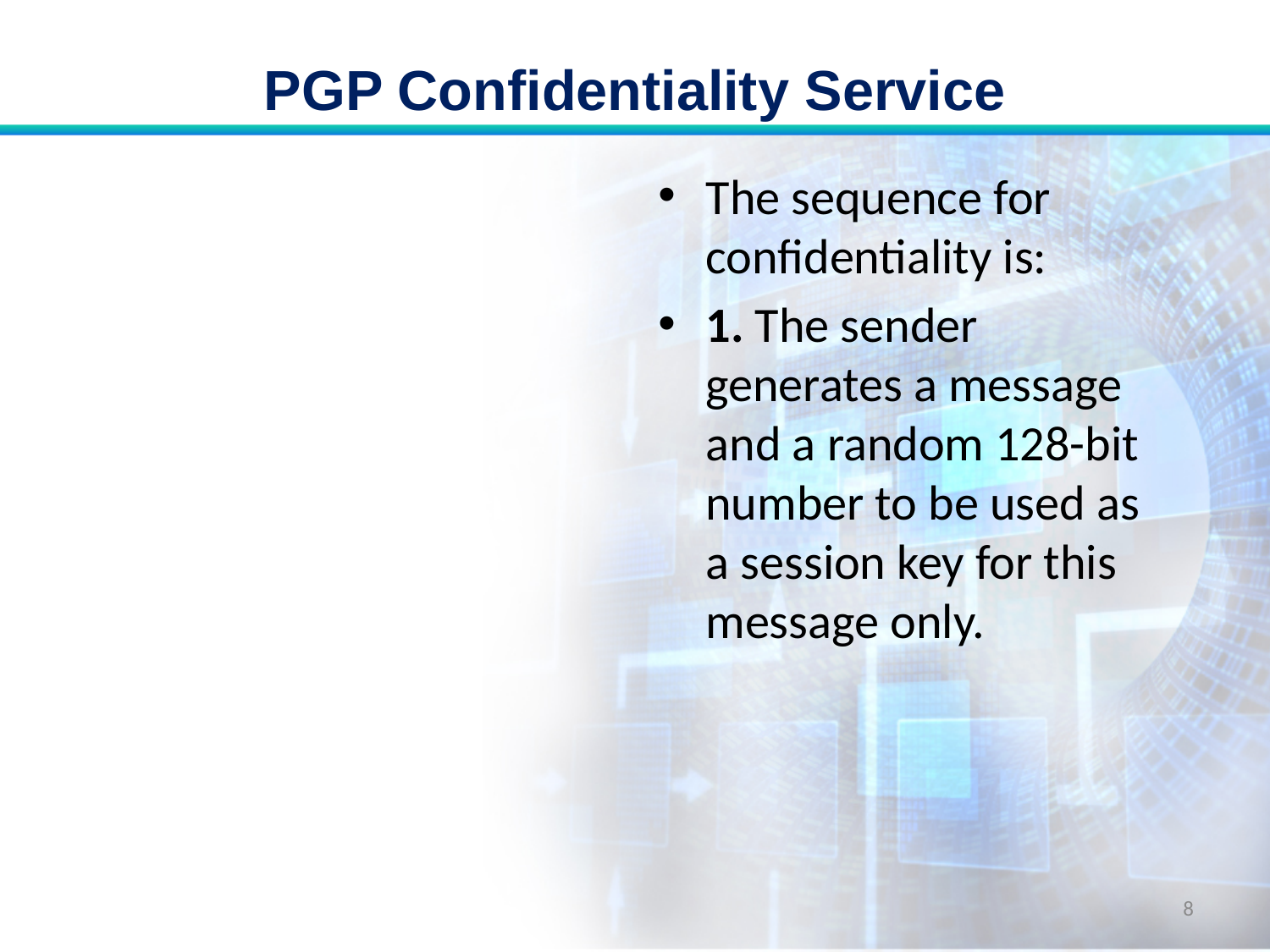

# PGP Confidentiality Service
The sequence for confidentiality is:
1. The sender generates a message and a random 128-bit number to be used as a session key for this message only.
8